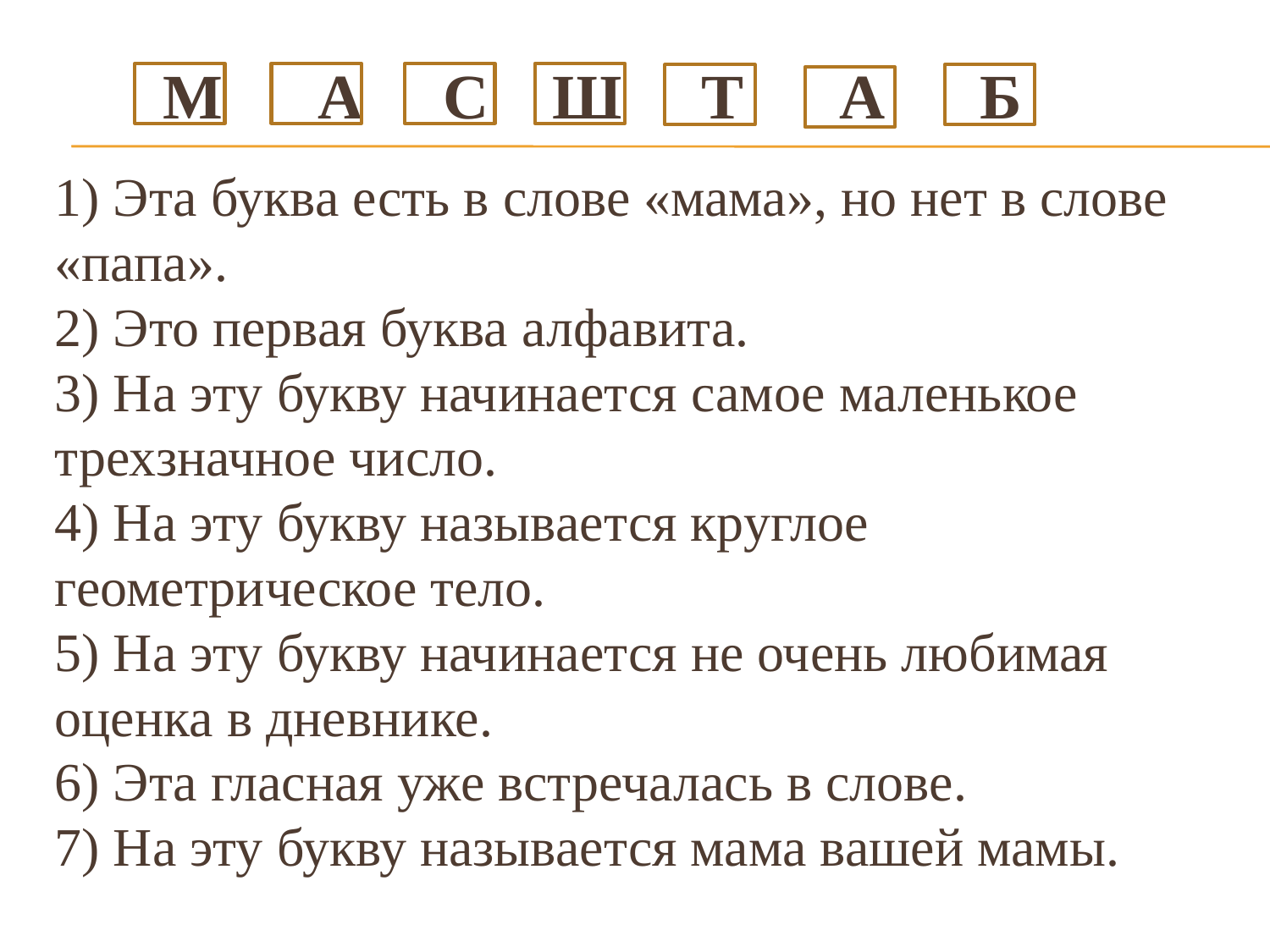

# М      А     С    ш     Т      А      Б

1) Эта буква есть в слове «мама», но нет в слове «папа».
2) Это первая буква алфавита.
3) На эту букву начинается самое маленькое трехзначное число.
4) На эту букву называется круглое геометрическое тело.
5) На эту букву начинается не очень любимая оценка в дневнике.
6) Эта гласная уже встречалась в слове.
7) На эту букву называется мама вашей мамы.